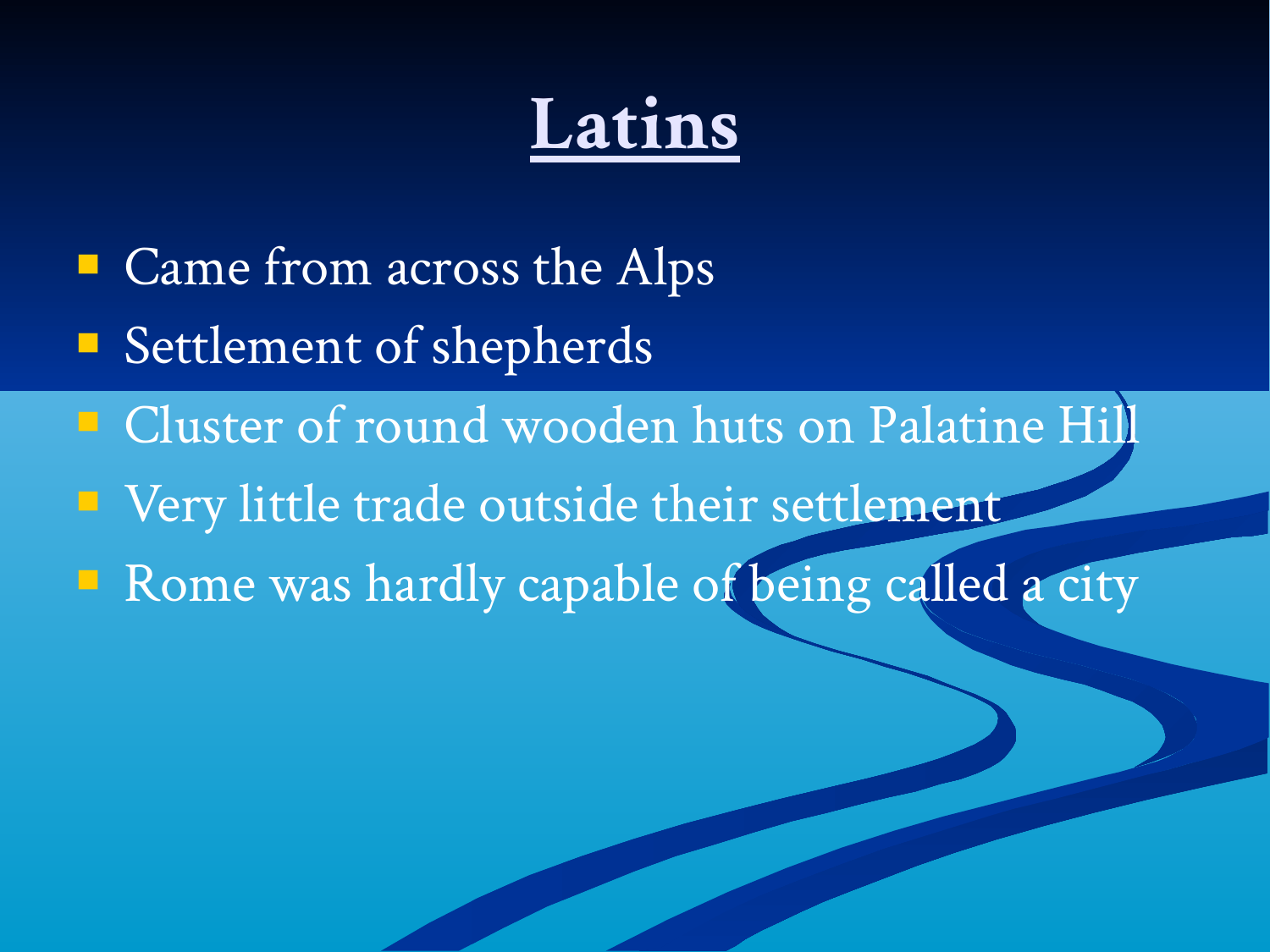

# Latins
Came from across the Alps
Settlement of shepherds
Cluster of round wooden huts on Palatine Hill
Very little trade outside their settlement
Rome was hardly capable of being called a city